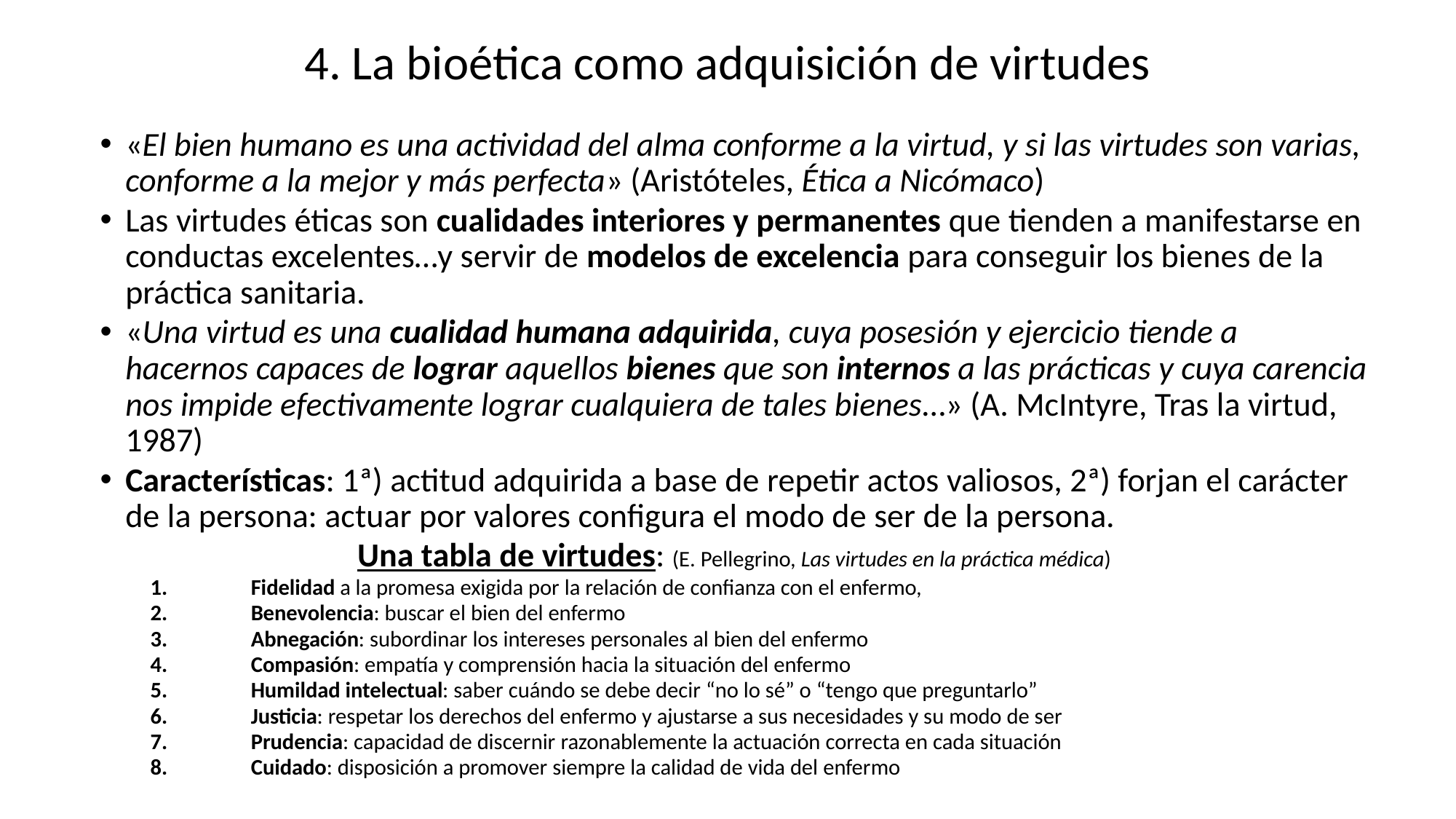

# 4. La bioética como adquisición de virtudes
«El bien humano es una actividad del alma conforme a la virtud, y si las virtudes son varias, conforme a la mejor y más perfecta» (Aristóteles, Ética a Nicómaco)
Las virtudes éticas son cualidades interiores y permanentes que tienden a manifestarse en conductas excelentes…y servir de modelos de excelencia para conseguir los bienes de la práctica sanitaria.
«Una virtud es una cualidad humana adquirida, cuya posesión y ejercicio tiende a hacernos capaces de lograr aquellos bienes que son internos a las prácticas y cuya carencia nos impide efectivamente lograr cualquiera de tales bienes…» (A. McIntyre, Tras la virtud, 1987)
Características: 1ª) actitud adquirida a base de repetir actos valiosos, 2ª) forjan el carácter de la persona: actuar por valores configura el modo de ser de la persona.
Una tabla de virtudes: (E. Pellegrino, Las virtudes en la práctica médica)
Fidelidad a la promesa exigida por la relación de confianza con el enfermo,
Benevolencia: buscar el bien del enfermo
Abnegación: subordinar los intereses personales al bien del enfermo
Compasión: empatía y comprensión hacia la situación del enfermo
Humildad intelectual: saber cuándo se debe decir “no lo sé” o “tengo que preguntarlo”
Justicia: respetar los derechos del enfermo y ajustarse a sus necesidades y su modo de ser
Prudencia: capacidad de discernir razonablemente la actuación correcta en cada situación
Cuidado: disposición a promover siempre la calidad de vida del enfermo